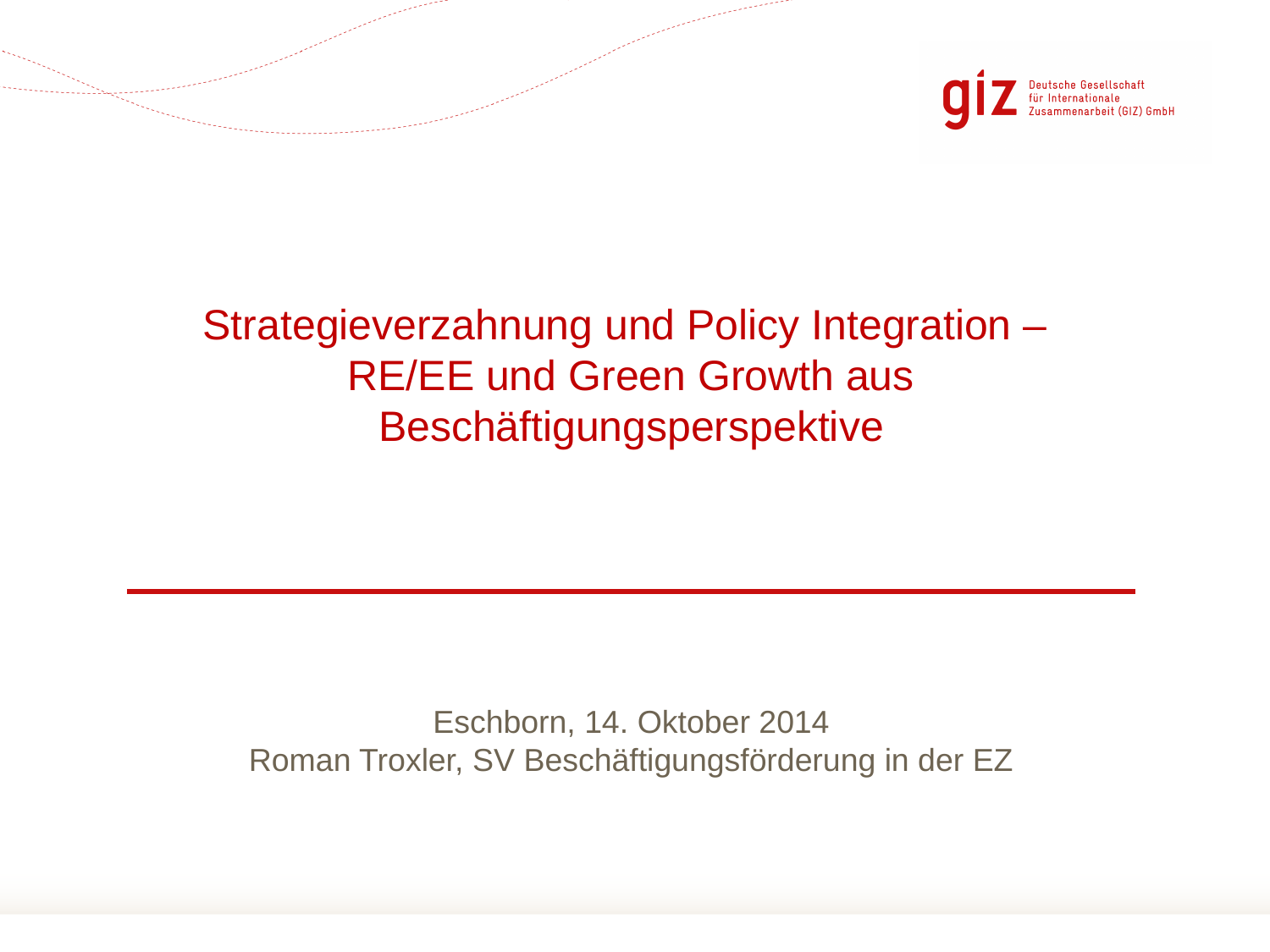

# Strategieverzahnung und Policy Integration – RE/EE und Green Growth aus Beschäftigungsperspektive
Eschborn, 14. Oktober 2014
Roman Troxler, SV Beschäftigungsförderung in der EZ